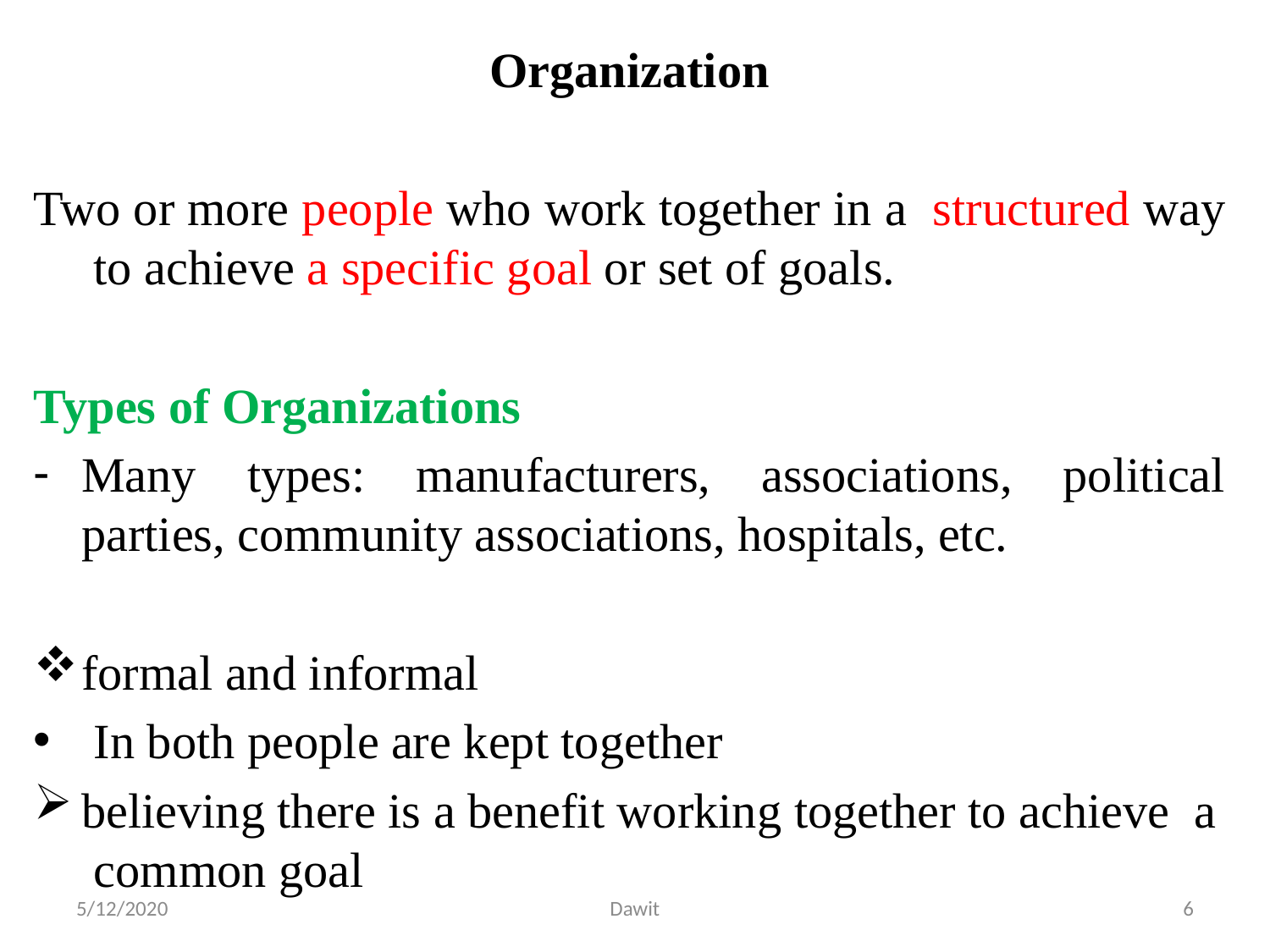

Organization

Two or more people who work together in a  structured way  to achieve a specific goal or set of goals.

Types of Organizations
Many types: manufacturers, associations, political parties, community associations, hospitals, etc.

formal and informal
 In both people are kept together
believing there is a benefit working together to achieve  a  common goal

5/12/2020
Dawit
6